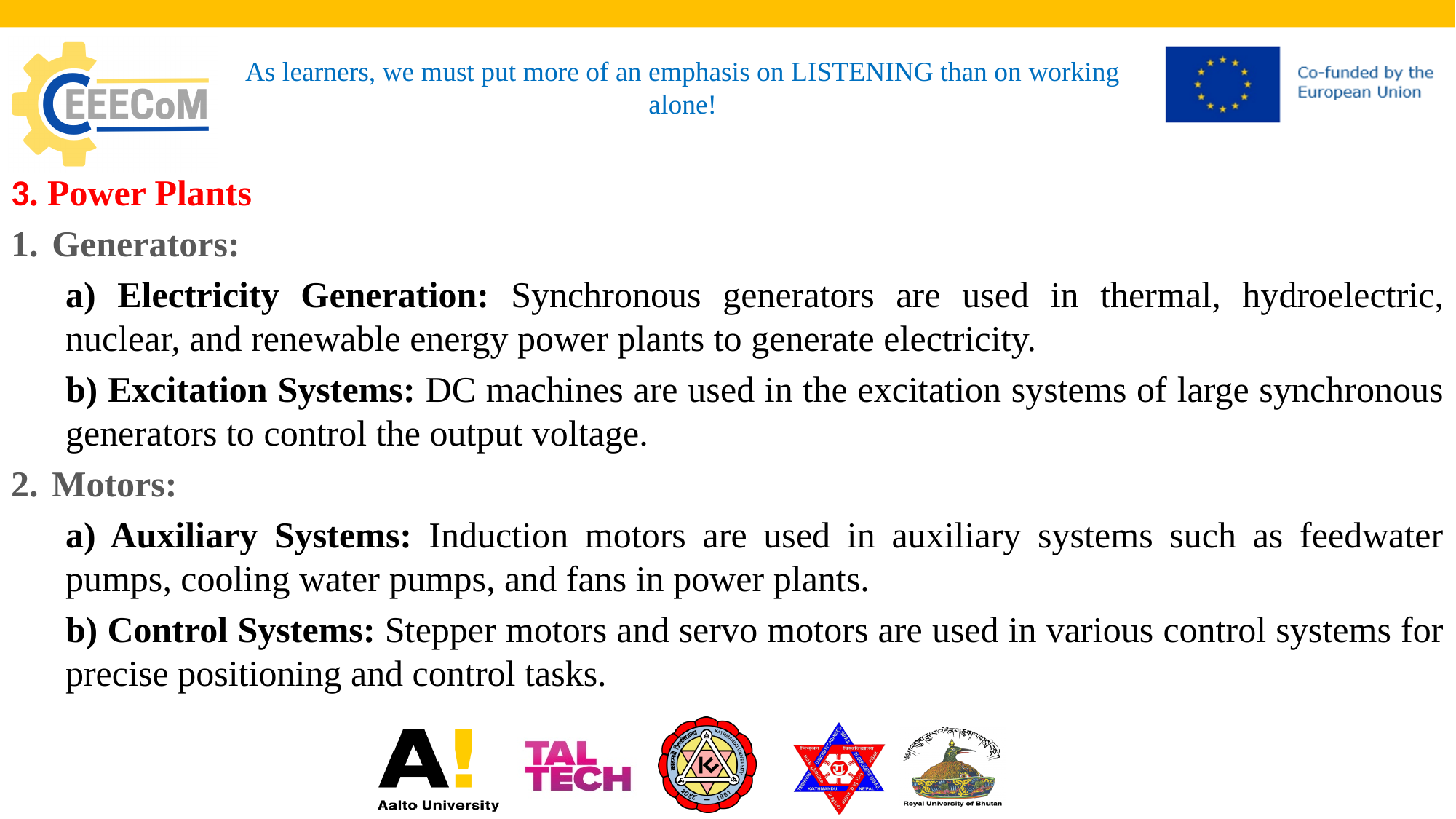

# As learners, we must put more of an emphasis on LISTENING than on working alone!
3. Power Plants
Generators:
a) Electricity Generation: Synchronous generators are used in thermal, hydroelectric, nuclear, and renewable energy power plants to generate electricity.
b) Excitation Systems: DC machines are used in the excitation systems of large synchronous generators to control the output voltage.
Motors:
a) Auxiliary Systems: Induction motors are used in auxiliary systems such as feedwater pumps, cooling water pumps, and fans in power plants.
b) Control Systems: Stepper motors and servo motors are used in various control systems for precise positioning and control tasks.